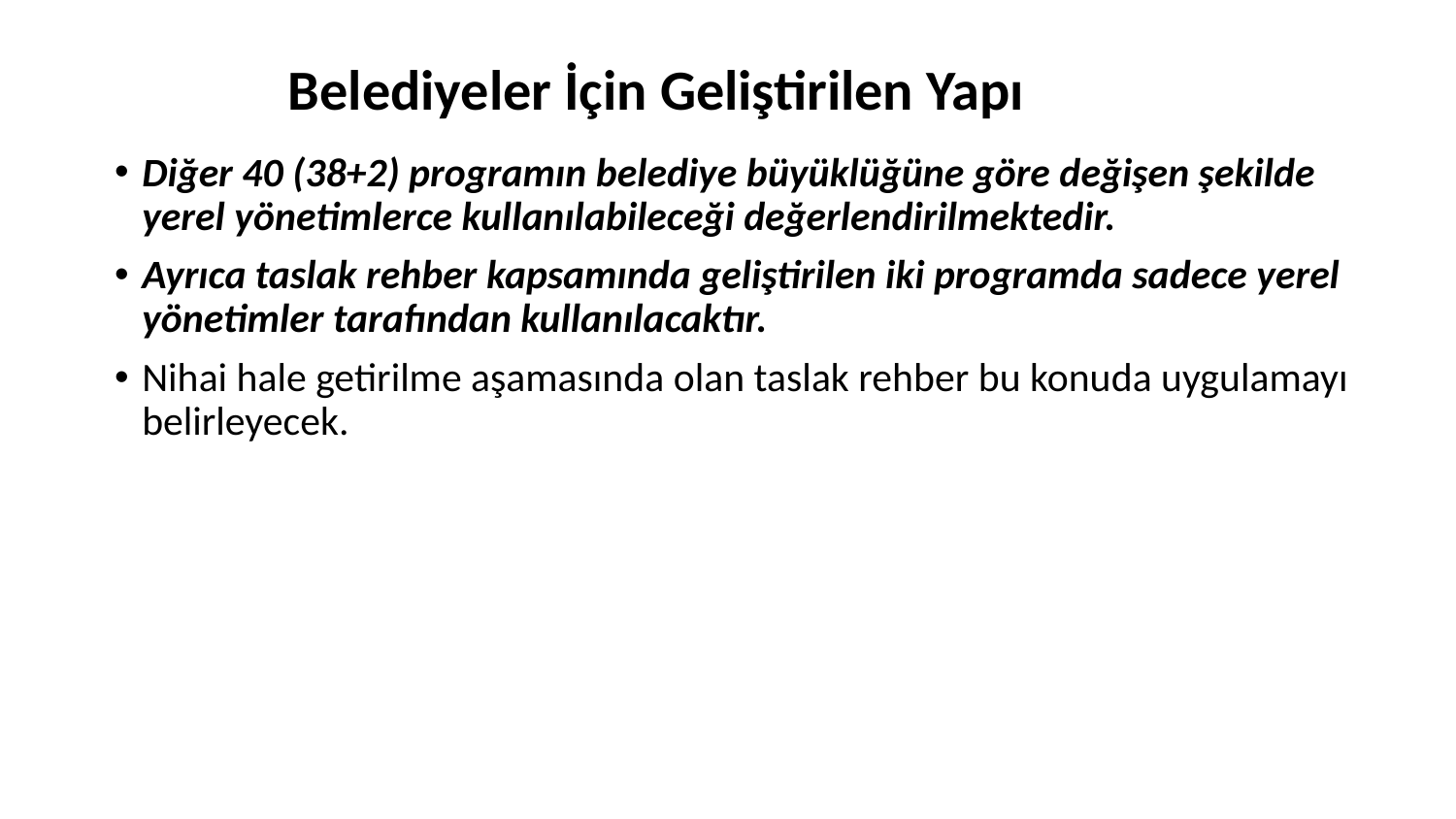

# Belediyeler İçin Geliştirilen Yapı
Diğer 40 (38+2) programın belediye büyüklüğüne göre değişen şekilde yerel yönetimlerce kullanılabileceği değerlendirilmektedir.
Ayrıca taslak rehber kapsamında geliştirilen iki programda sadece yerel yönetimler tarafından kullanılacaktır.
Nihai hale getirilme aşamasında olan taslak rehber bu konuda uygulamayı belirleyecek.